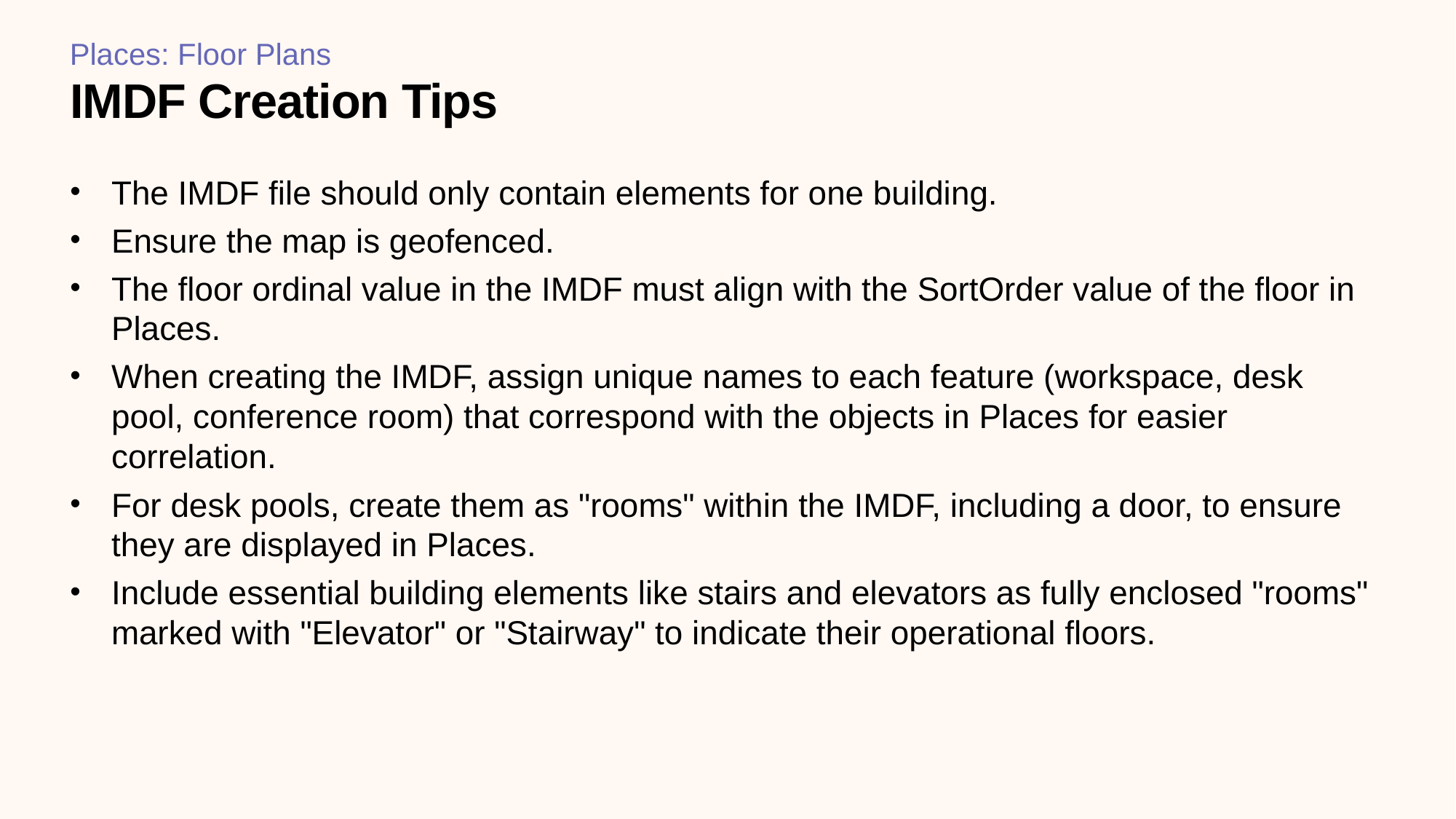

Places: Floor Plans
# IMDF Creation Tips
The IMDF file should only contain elements for one building.
Ensure the map is geofenced.
The floor ordinal value in the IMDF must align with the SortOrder value of the floor in Places.
When creating the IMDF, assign unique names to each feature (workspace, desk pool, conference room) that correspond with the objects in Places for easier correlation.
For desk pools, create them as "rooms" within the IMDF, including a door, to ensure they are displayed in Places.
Include essential building elements like stairs and elevators as fully enclosed "rooms" marked with "Elevator" or "Stairway" to indicate their operational floors.